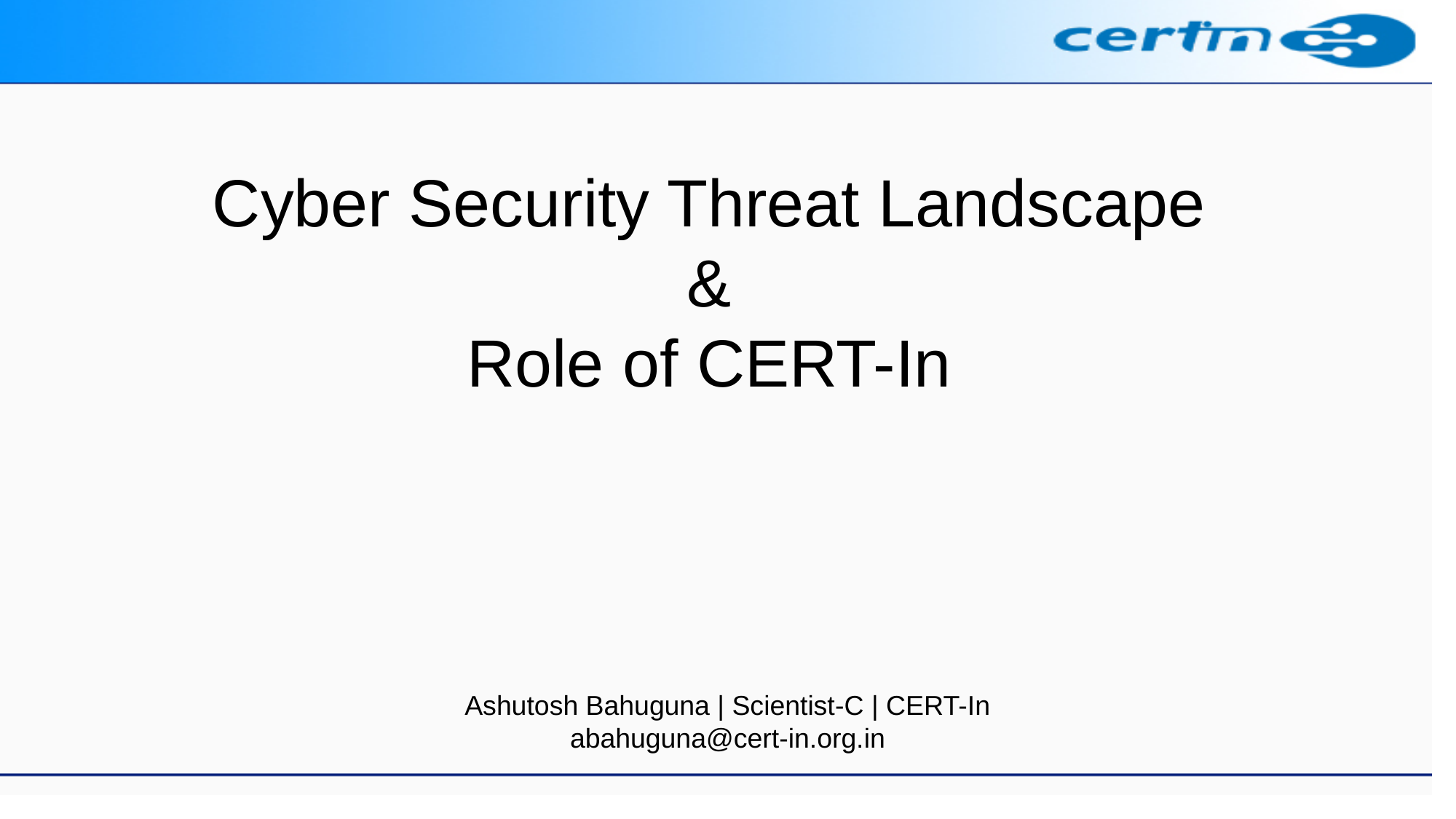

Cyber Security Threat Landscape
&
Role of CERT-In
Ashutosh Bahuguna | Scientist-C | CERT-In
abahuguna@cert-in.org.in